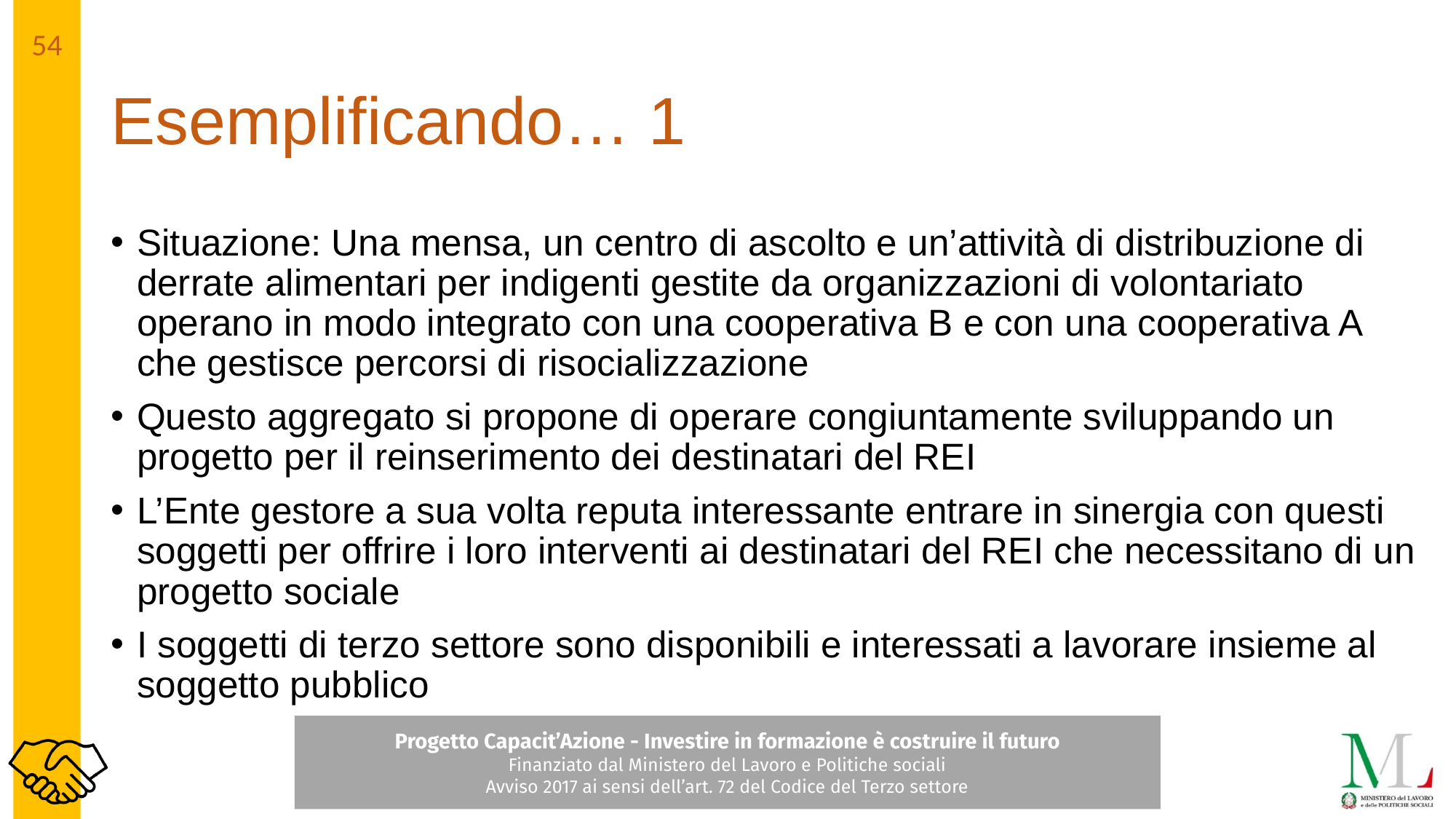

# Esemplificando… 1
Situazione: Una mensa, un centro di ascolto e un’attività di distribuzione di derrate alimentari per indigenti gestite da organizzazioni di volontariato operano in modo integrato con una cooperativa B e con una cooperativa A che gestisce percorsi di risocializzazione
Questo aggregato si propone di operare congiuntamente sviluppando un progetto per il reinserimento dei destinatari del REI
L’Ente gestore a sua volta reputa interessante entrare in sinergia con questi soggetti per offrire i loro interventi ai destinatari del REI che necessitano di un progetto sociale
I soggetti di terzo settore sono disponibili e interessati a lavorare insieme al soggetto pubblico
54